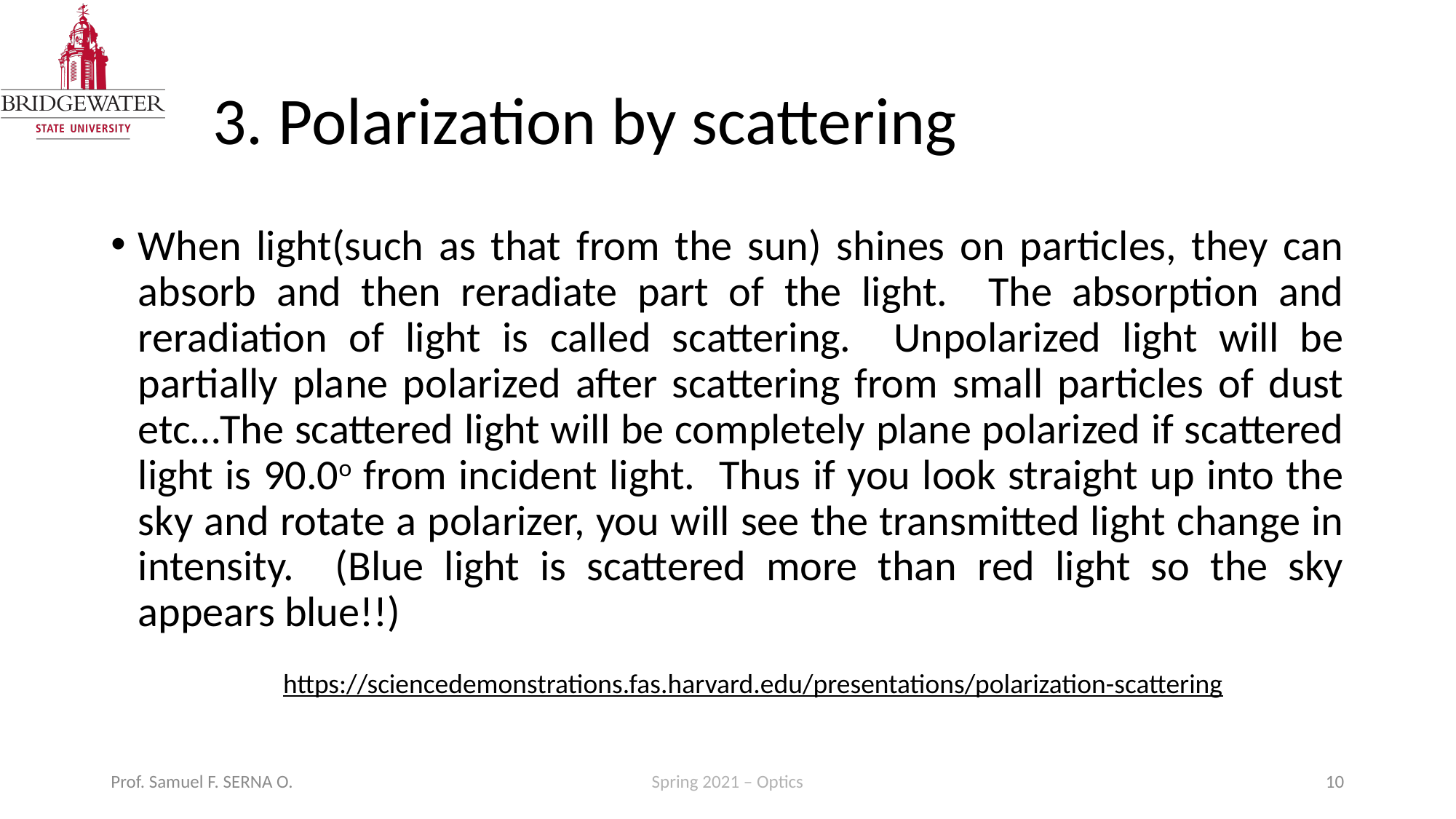

# 3. Polarization by scattering
When light(such as that from the sun) shines on particles, they can absorb and then reradiate part of the light.  The absorption and reradiation of light is called scattering.  Unpolarized light will be partially plane polarized after scattering from small particles of dust etc…The scattered light will be completely plane polarized if scattered light is 90.0o from incident light.  Thus if you look straight up into the sky and rotate a polarizer, you will see the transmitted light change in intensity.  (Blue light is scattered more than red light so the sky appears blue!!)

https://sciencedemonstrations.fas.harvard.edu/presentations/polarization-scattering
Prof. Samuel F. SERNA O.
Spring 2021 – Optics
10